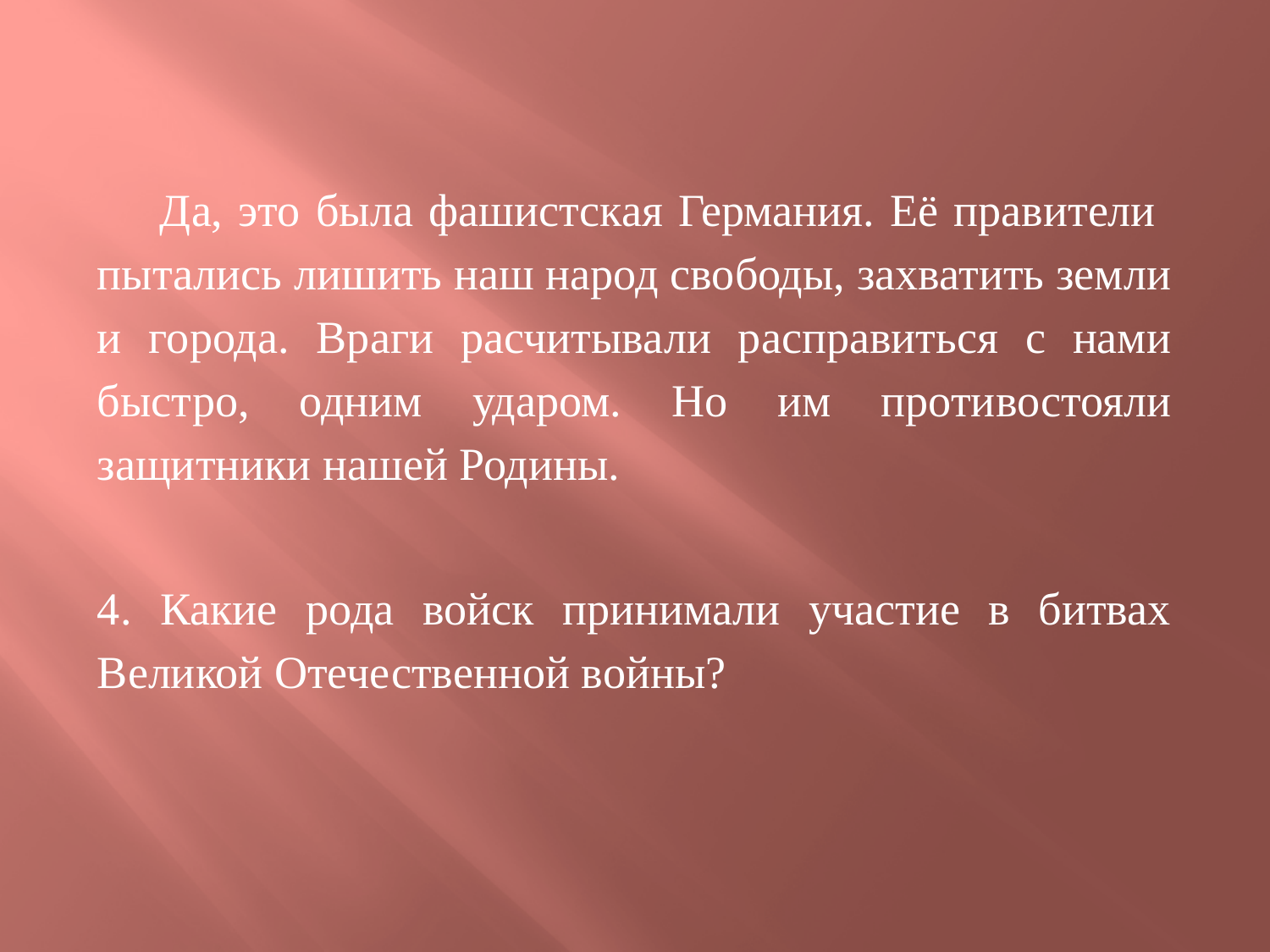

Да, это была фашистская Германия. Её правители  пытались лишить наш народ свободы, захватить земли и города. Враги расчитывали расправиться с нами быстро, одним ударом. Но им противостояли защитники нашей Родины.

4. Какие рода войск принимали участие в битвах Великой Отечественной войны?